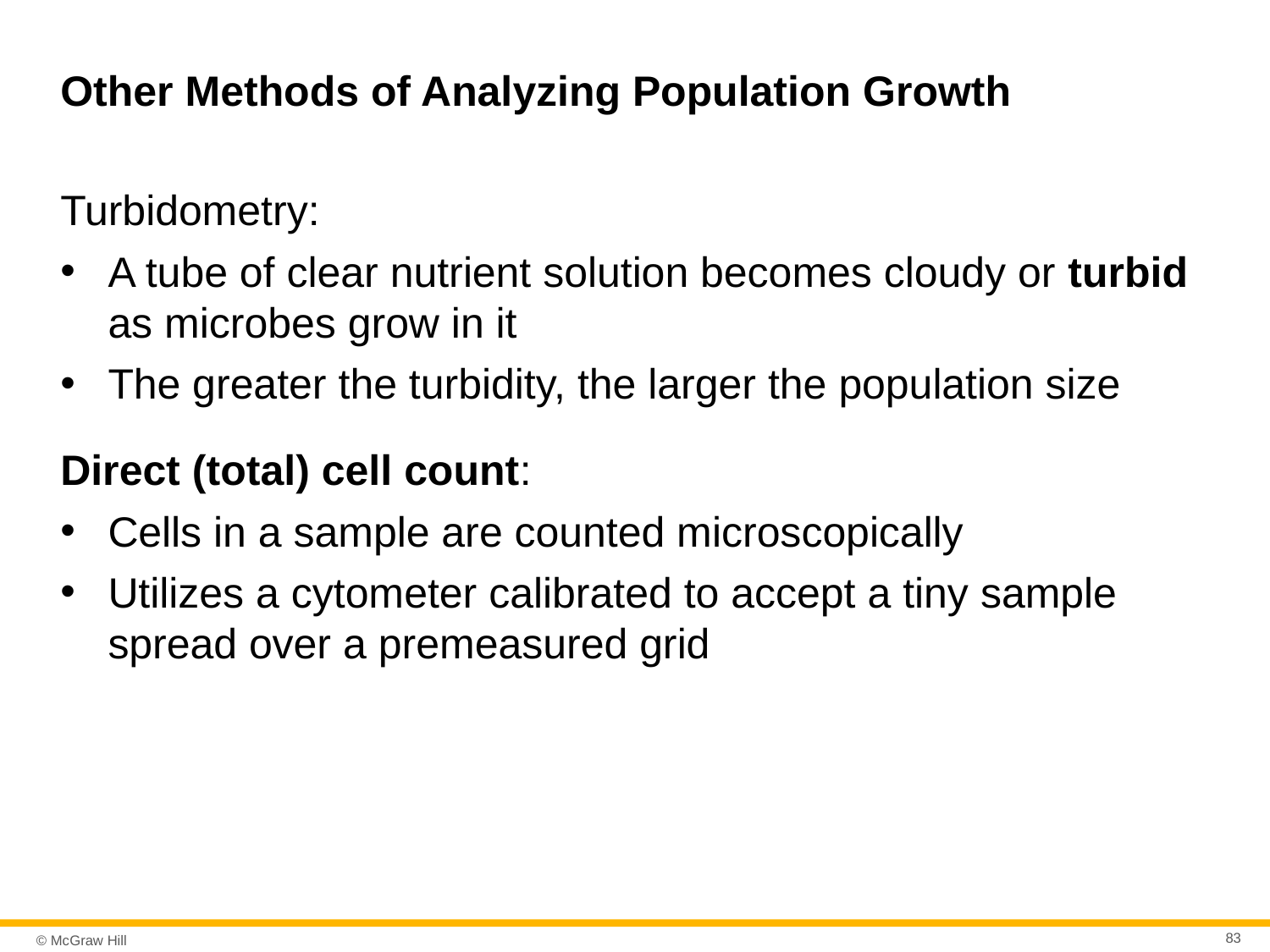

# Other Methods of Analyzing Population Growth
Turbidometry:
A tube of clear nutrient solution becomes cloudy or turbid as microbes grow in it
The greater the turbidity, the larger the population size
Direct (total) cell count:
Cells in a sample are counted microscopically
Utilizes a cytometer calibrated to accept a tiny sample spread over a premeasured grid